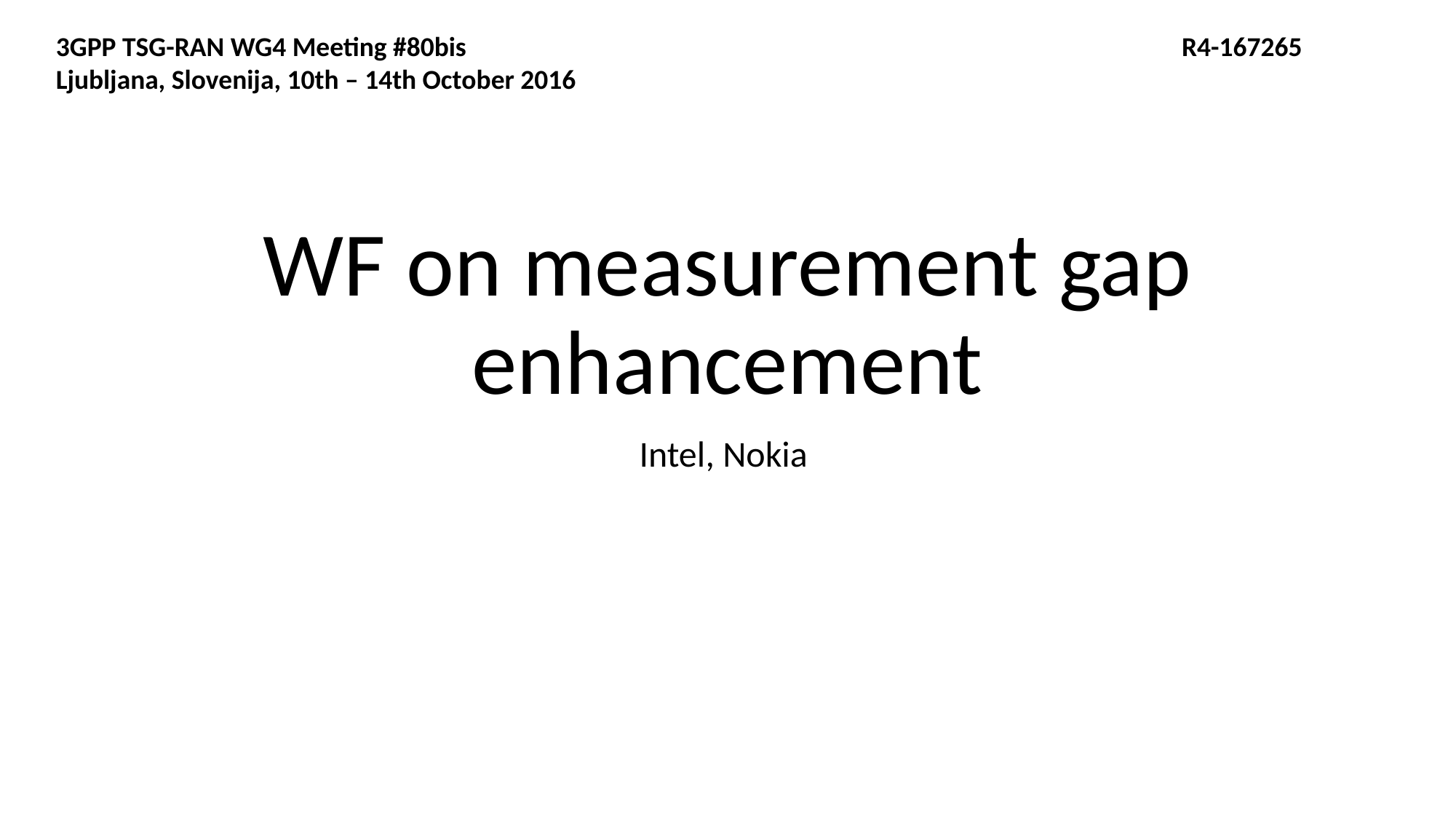

3GPP TSG-RAN WG4 Meeting #80bis                                                                                                                    R4-167265
Ljubljana, Slovenija, 10th – 14th October 2016
# WF on measurement gap enhancement
Intel, Nokia